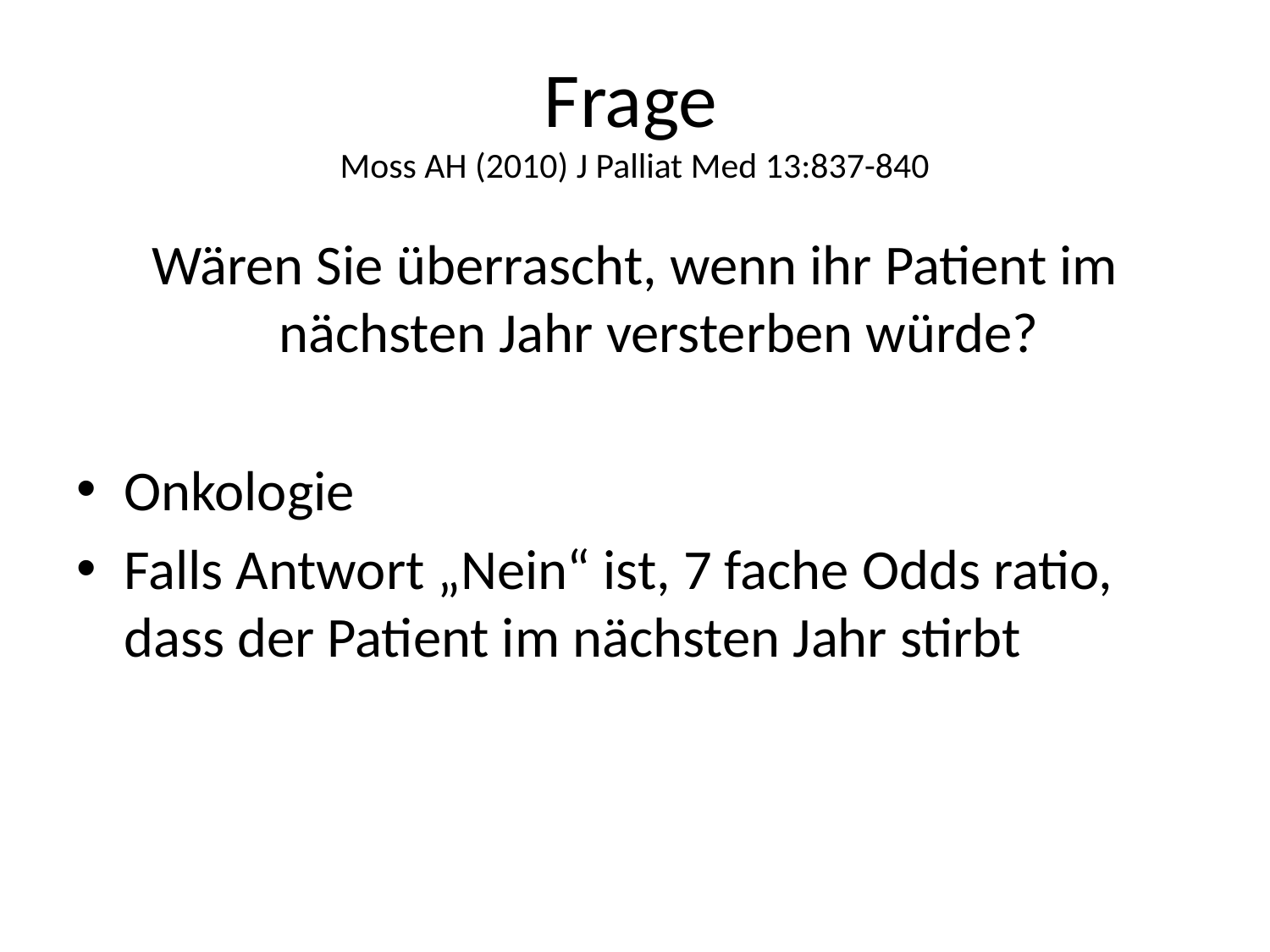

# Frage Moss AH (2010) J Palliat Med 13:837-840
Wären Sie überrascht, wenn ihr Patient im nächsten Jahr versterben würde?

Onkologie
Falls Antwort „Nein“ ist, 7 fache Odds ratio, dass der Patient im nächsten Jahr stirbt